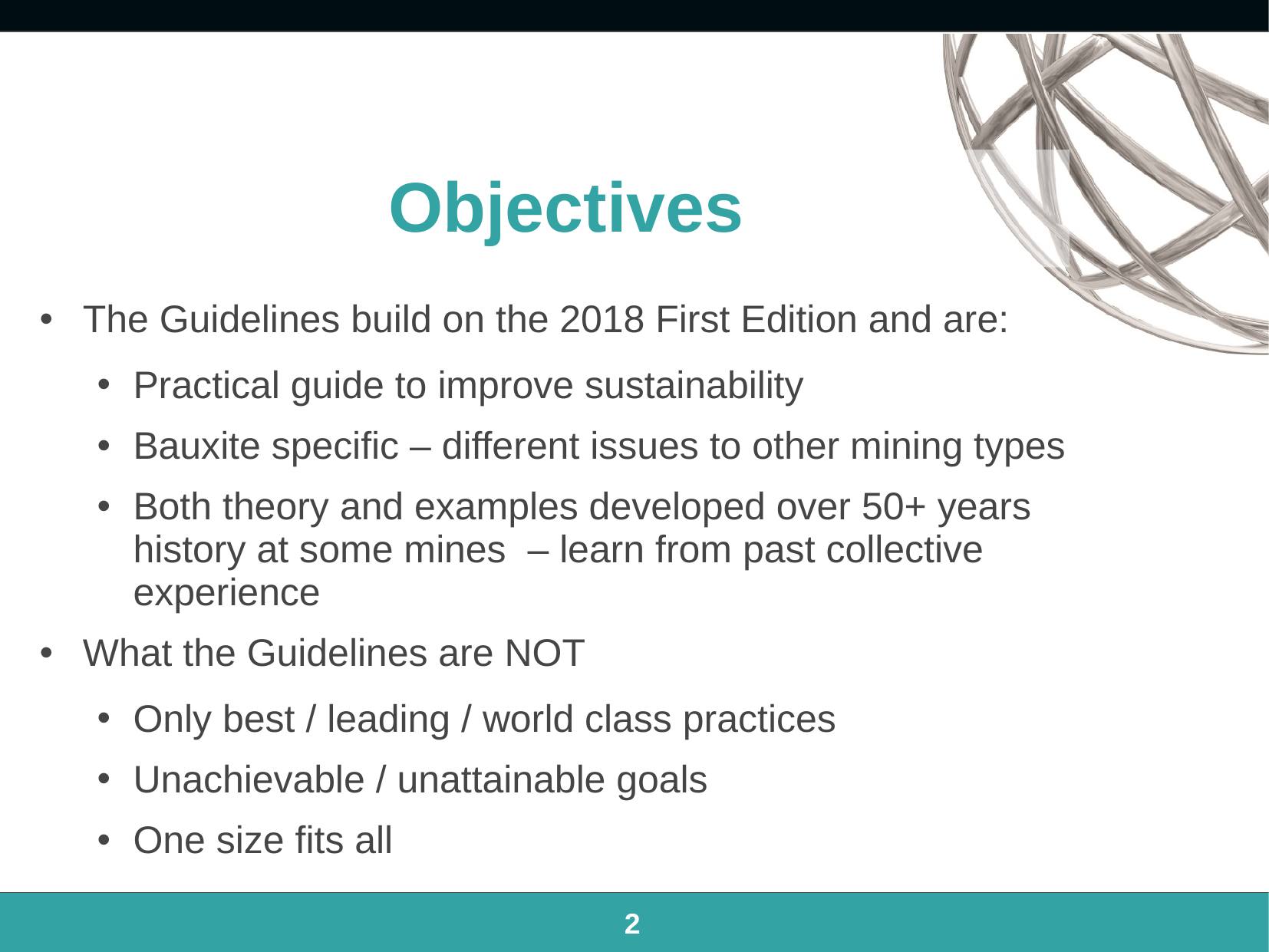

# Objectives
The Guidelines build on the 2018 First Edition and are:
Practical guide to improve sustainability
Bauxite specific – different issues to other mining types
Both theory and examples developed over 50+ years history at some mines  – learn from past collective experience
What the Guidelines are NOT
Only best / leading / world class practices
Unachievable / unattainable goals
One size fits all